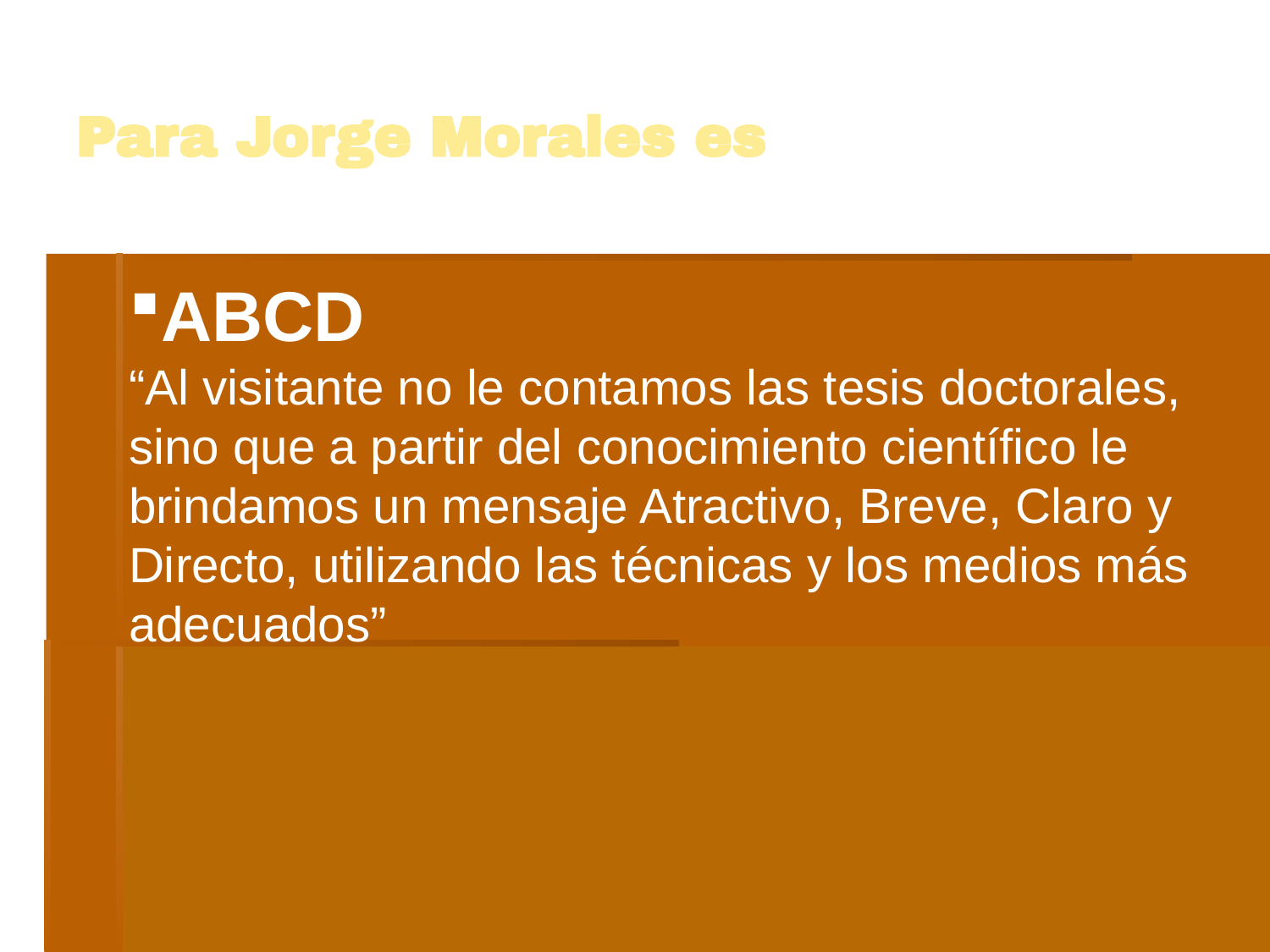

Para Jorge Morales es
ABCD
“Al visitante no le contamos las tesis doctorales, sino que a partir del conocimiento científico le brindamos un mensaje Atractivo, Breve, Claro y Directo, utilizando las técnicas y los medios más adecuados”